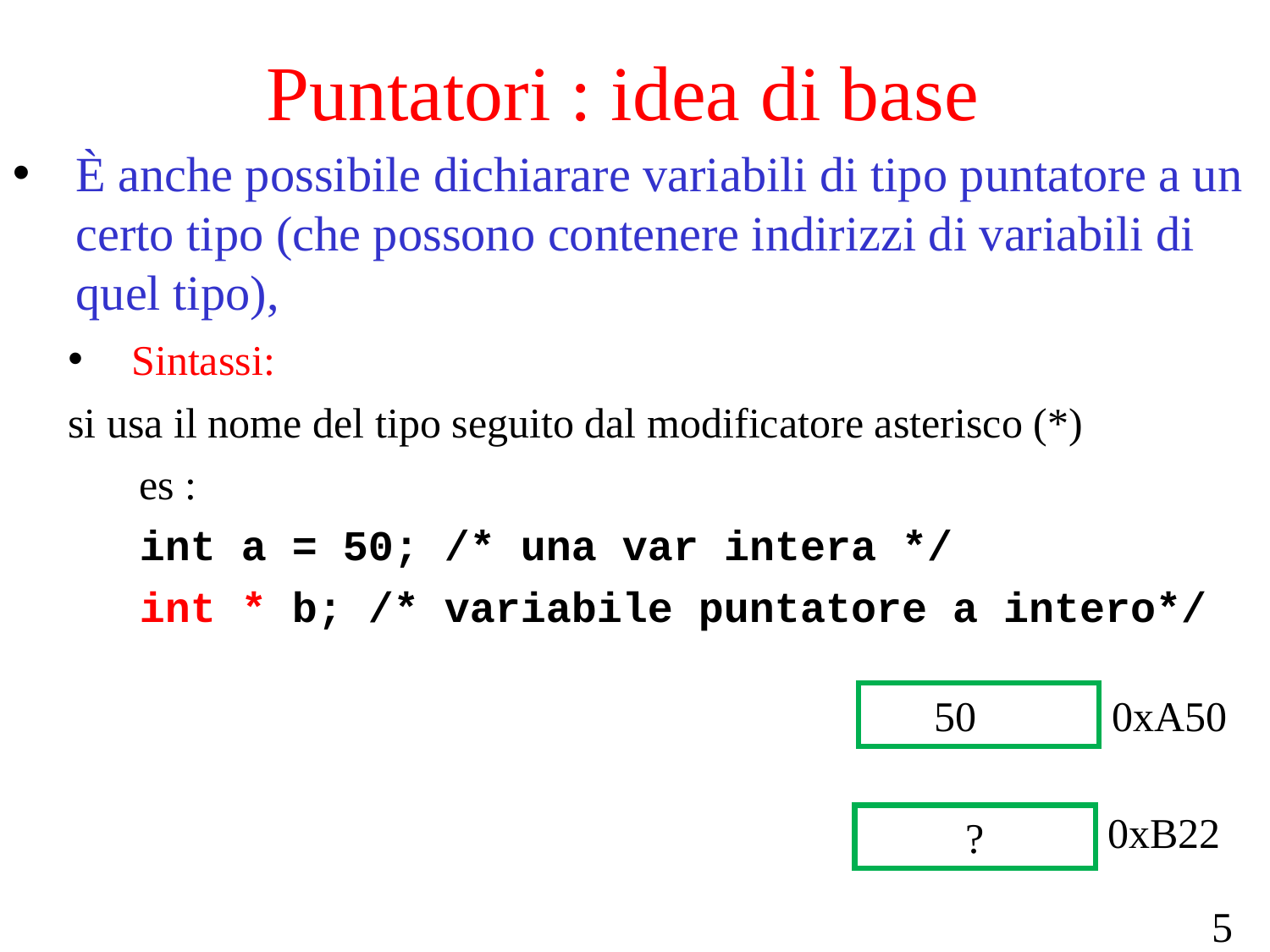

# Puntatori : idea di base
È anche possibile dichiarare variabili di tipo puntatore a un certo tipo (che possono contenere indirizzi di variabili di quel tipo),
Sintassi:
si usa il nome del tipo seguito dal modificatore asterisco (*)
es :
int a = 50; /* una var intera */
int * b; /* variabile puntatore a intero*/

      50       5
0xA50
0xB22
?
5